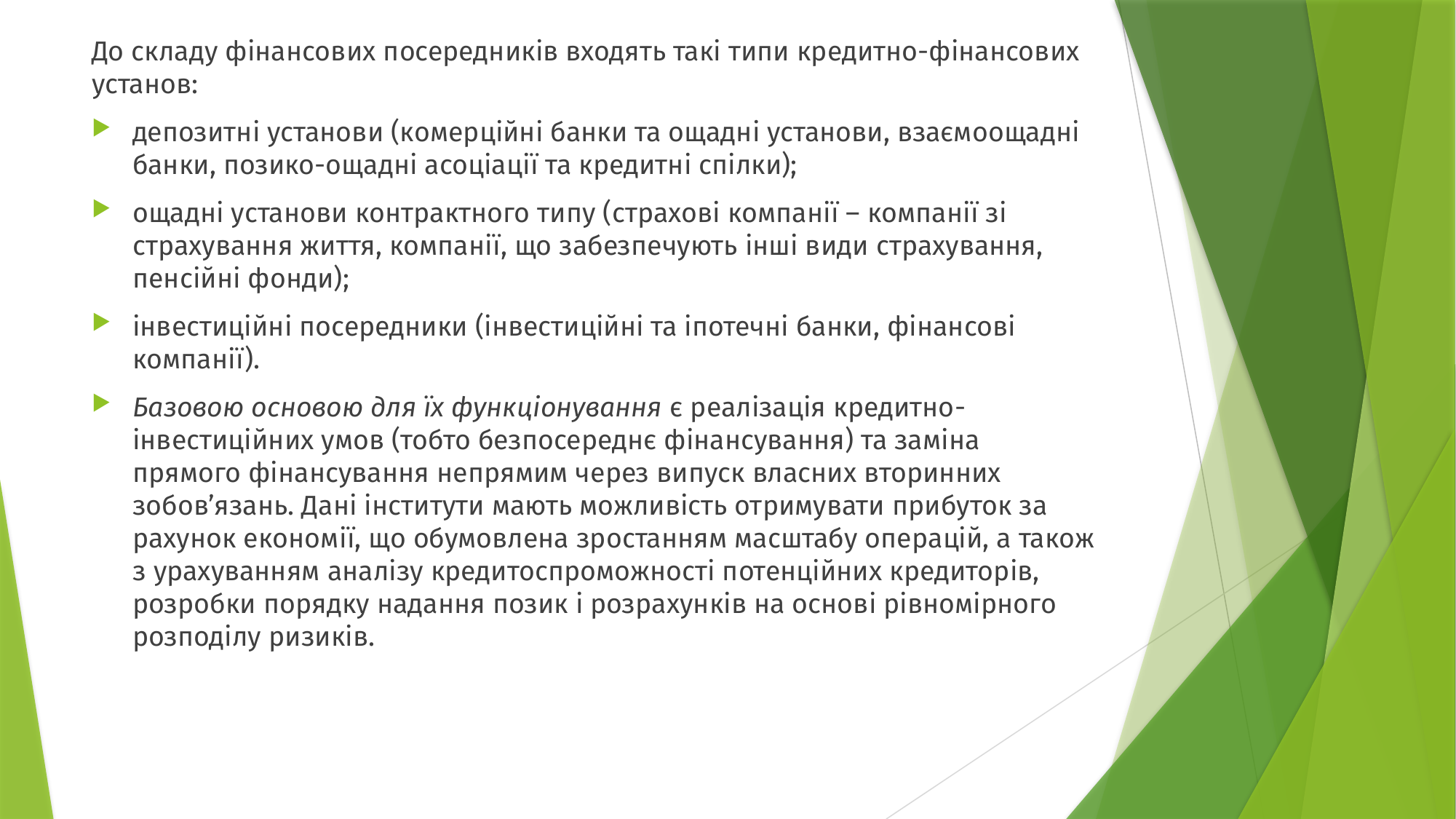

До складу фінансових посередників входять такі типи кредитно-фінансових установ:
депозитні установи (комерційні банки та ощадні установи, взаємоощадні банки, позико-ощадні асоціації та кредитні спілки);
ощадні установи контрактного типу (страхові компанії – компанії зі страхування життя, компанії, що забезпечують інші види страхування, пенсійні фонди);
інвестиційні посередники (інвестиційні та іпотечні банки, фінансові компанії).
Базовою основою для їх функціонування є реалізація кредитно-інвестиційних умов (тобто безпосереднє фінансування) та заміна прямого фінансування непрямим через випуск власних вторинних зобов’язань. Дані інститути мають можливість отримувати прибуток за рахунок економії, що обумовлена зростанням масштабу операцій, а також з урахуванням аналізу кредитоспроможності потенційних кредиторів, розробки порядку надання позик і розрахунків на основі рівномірного розподілу ризиків.